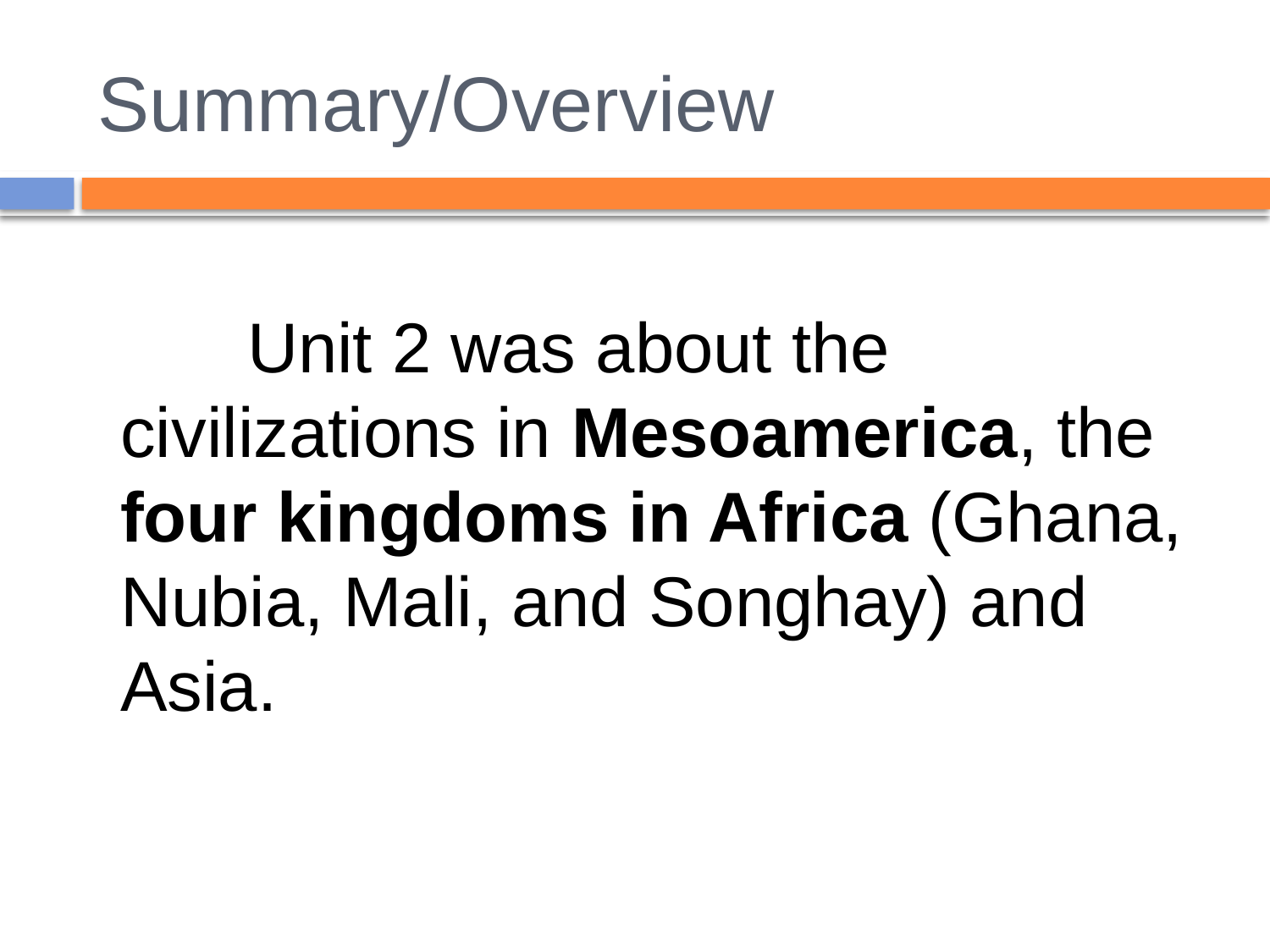

# Summary/Overview

		Unit 2 was about the civilizations in Mesoamerica, the four kingdoms in Africa (Ghana, Nubia, Mali, and Songhay) and Asia.